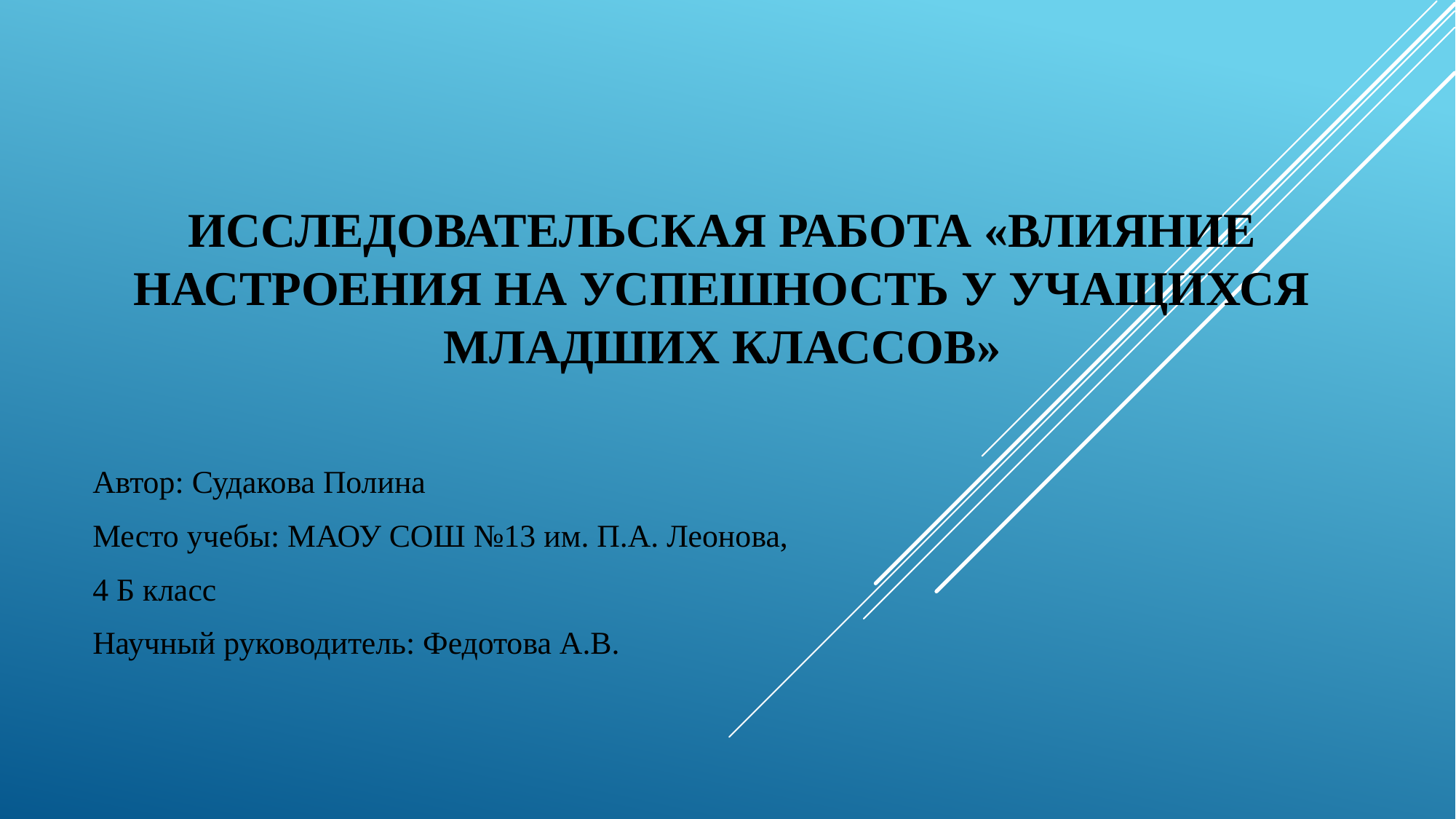

# Исследовательская работа «Влияние настроения на успешность у учащихся младших классов»
Автор: Судакова Полина
Место учебы: МАОУ СОШ №13 им. П.А. Леонова,
4 Б класс
Научный руководитель: Федотова А.В.